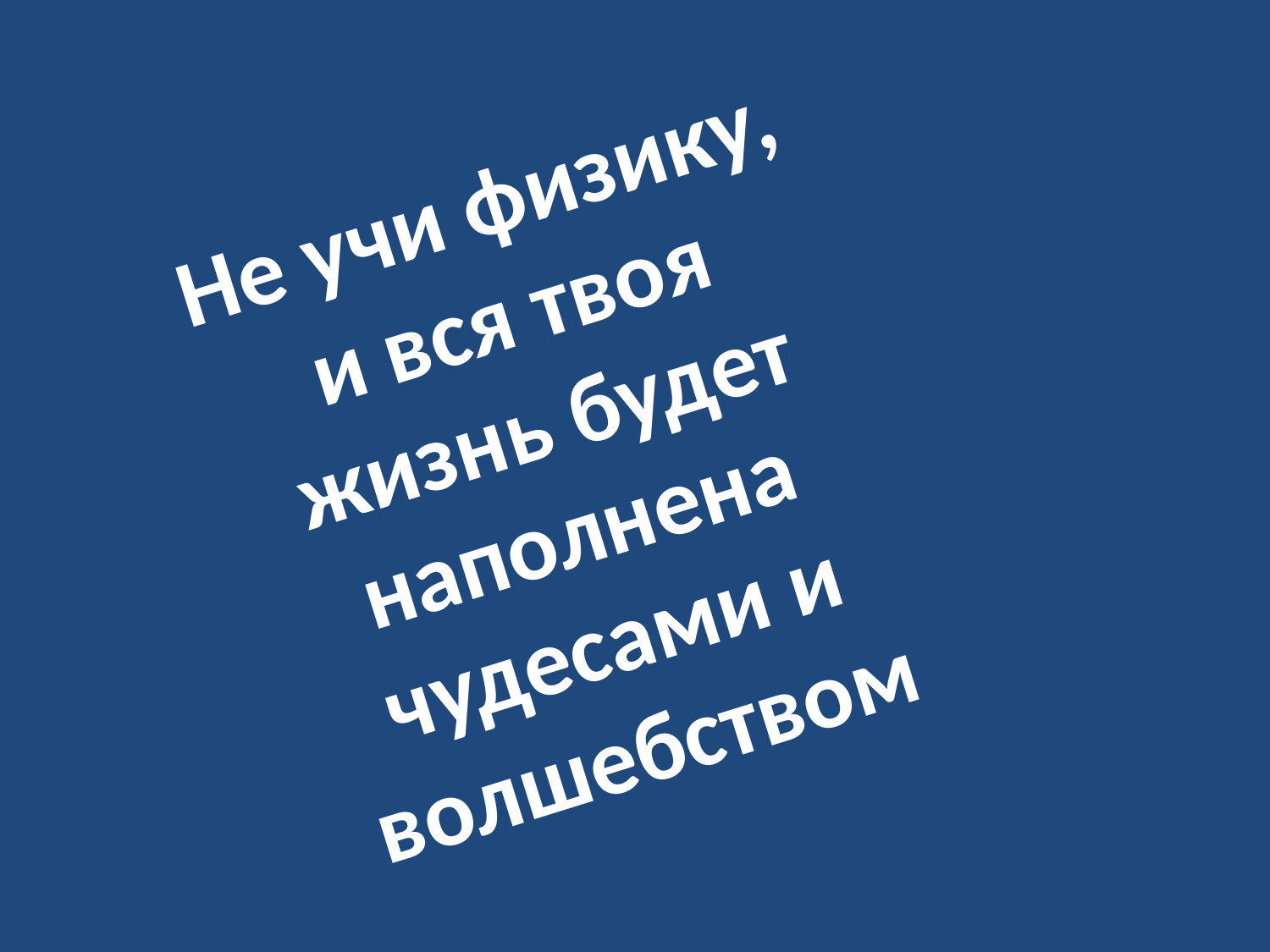

Не учи физику, и вся твоя жизнь будет наполнена чудесами и волшебством